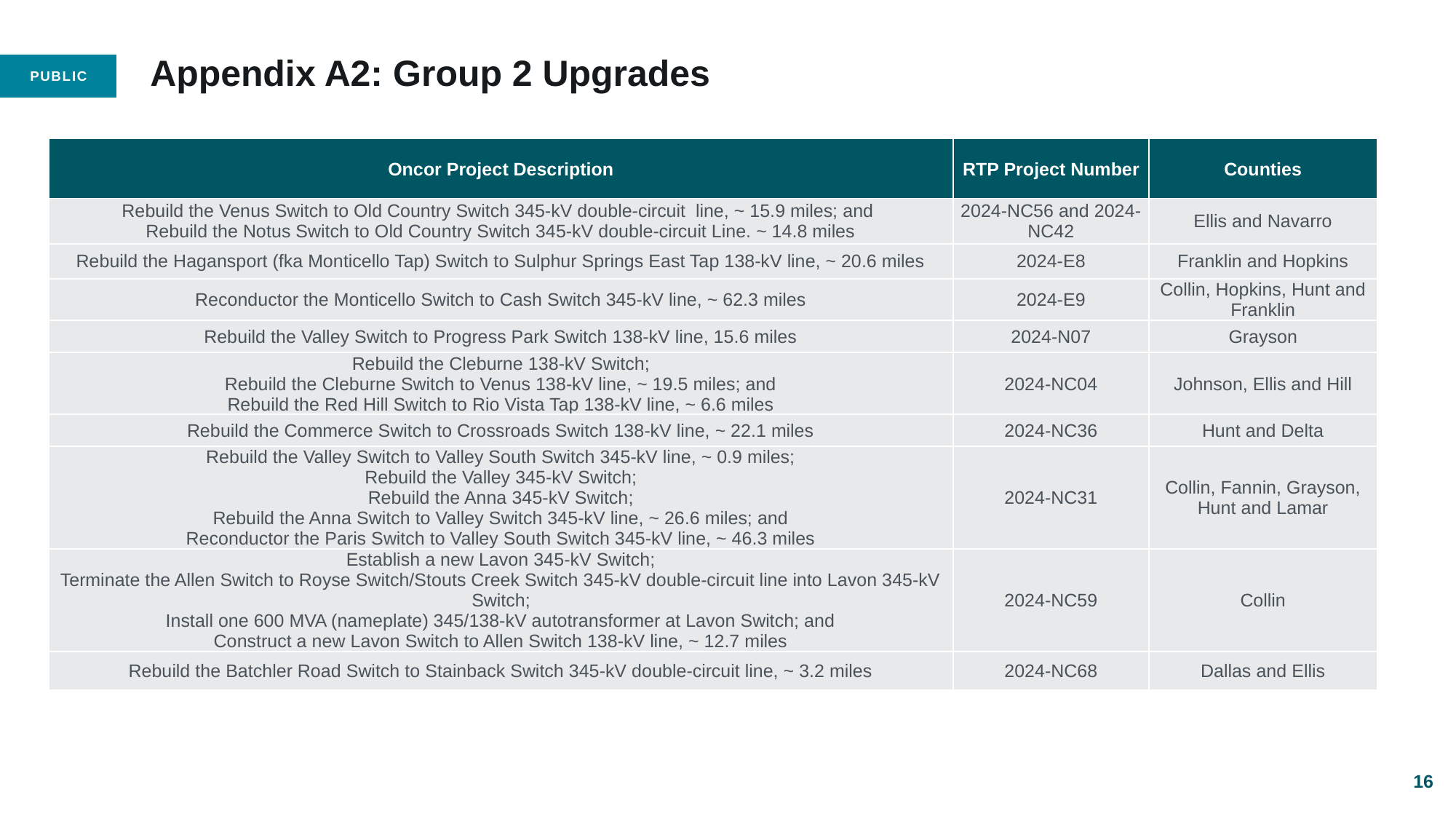

# Appendix A2: Group 2 Upgrades
| Oncor Project Description | RTP Project Number | Counties |
| --- | --- | --- |
| Rebuild the Venus Switch to Old Country Switch 345-kV double-circuit line, ~ 15.9 miles; and Rebuild the Notus Switch to Old Country Switch 345-kV double-circuit Line. ~ 14.8 miles | 2024-NC56 and 2024-NC42 | Ellis and Navarro |
| Rebuild the Hagansport (fka Monticello Tap) Switch to Sulphur Springs East Tap 138-kV line, ~ 20.6 miles | 2024-E8 | Franklin and Hopkins |
| Reconductor the Monticello Switch to Cash Switch 345-kV line, ~ 62.3 miles | 2024-E9 | Collin, Hopkins, Hunt and Franklin |
| Rebuild the Valley Switch to Progress Park Switch 138-kV line, 15.6 miles | 2024-N07 | Grayson |
| Rebuild the Cleburne 138-kV Switch; Rebuild the Cleburne Switch to Venus 138-kV line, ~ 19.5 miles; and Rebuild the Red Hill Switch to Rio Vista Tap 138-kV line, ~ 6.6 miles | 2024-NC04 | Johnson, Ellis and Hill |
| Rebuild the Commerce Switch to Crossroads Switch 138-kV line, ~ 22.1 miles | 2024-NC36 | Hunt and Delta |
| Rebuild the Valley Switch to Valley South Switch 345-kV line, ~ 0.9 miles; Rebuild the Valley 345-kV Switch; Rebuild the Anna 345-kV Switch; Rebuild the Anna Switch to Valley Switch 345-kV line, ~ 26.6 miles; and Reconductor the Paris Switch to Valley South Switch 345-kV line, ~ 46.3 miles | 2024-NC31 | Collin, Fannin, Grayson, Hunt and Lamar |
| Establish a new Lavon 345-kV Switch; Terminate the Allen Switch to Royse Switch/Stouts Creek Switch 345-kV double-circuit line into Lavon 345-kV Switch; Install one 600 MVA (nameplate) 345/138-kV autotransformer at Lavon Switch; and Construct a new Lavon Switch to Allen Switch 138-kV line, ~ 12.7 miles | 2024-NC59 | Collin |
| Rebuild the Batchler Road Switch to Stainback Switch 345-kV double-circuit line, ~ 3.2 miles | 2024-NC68 | Dallas and Ellis |
16